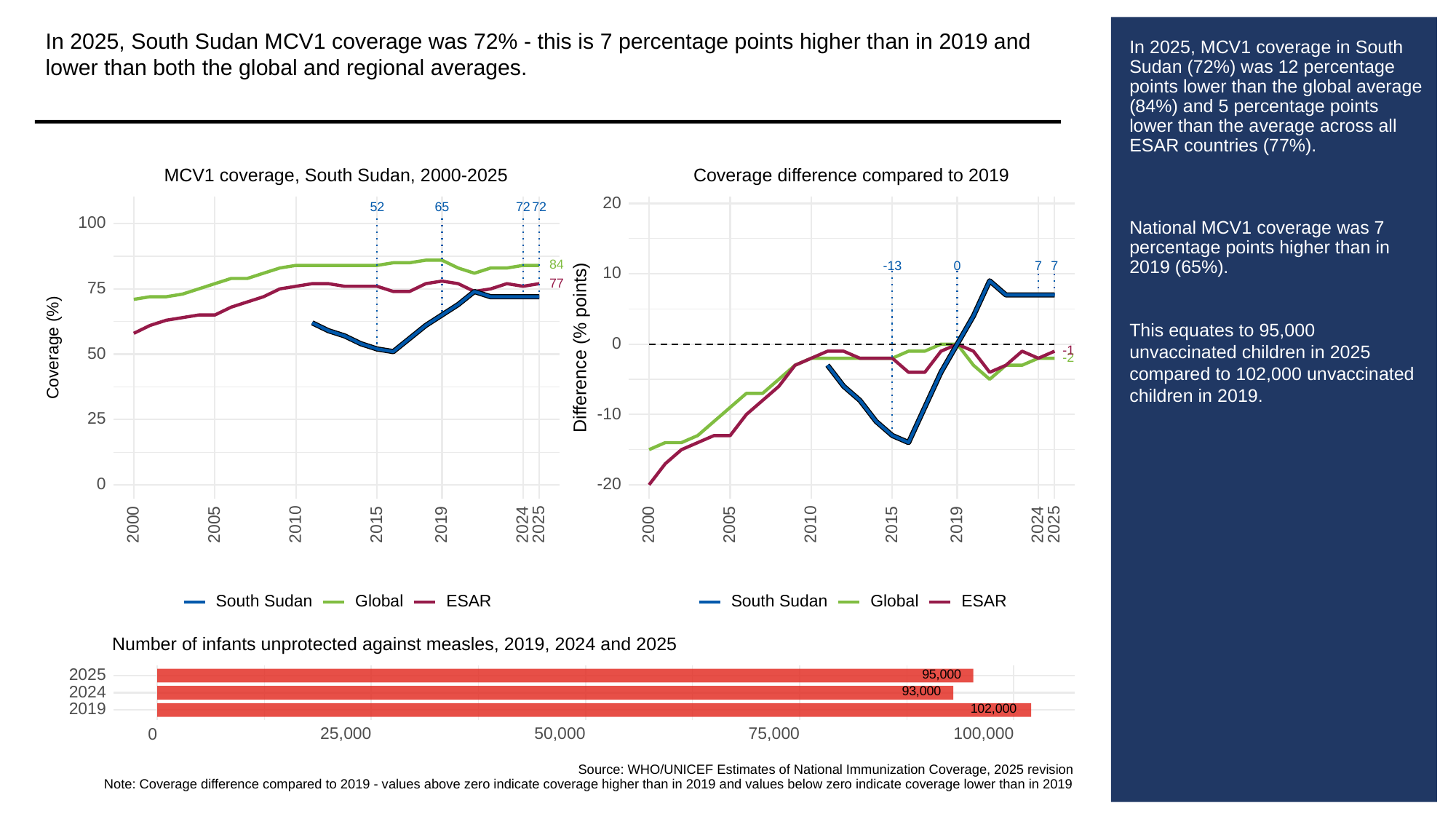

In 2025, South Sudan MCV1 coverage was 72% - this is 7 percentage points higher than in 2019 and lower than both the global and regional averages.
# In 2025, MCV1 coverage in South Sudan (72%) was 12 percentage points lower than the global average (84%) and 5 percentage points lower than the average across all ESAR countries (77%).

National MCV1 coverage was 7 percentage points higher than in 2019 (65%).

This equates to 95,000 unvaccinated children in 2025 compared to 102,000 unvaccinated children in 2019.

MCV1 coverage, South Sudan, 2000-2025
Coverage difference compared to 2019

20
52
65
72
72

100

84
-13
0
7
7
10

77

75

0
Difference (% points)
Coverage (%)

-1
50
-2

-10
25

0
-20

2000
2005
2010
2015
2019
2024
2025
2000
2005
2010
2015
2019
2024
2025
South Sudan
Global
ESAR
South Sudan
Global
ESAR

Number of infants unprotected against measles, 2019, 2024 and 2025

95,000
2025

93,000
2024

102,000
2019

25,000
50,000
75,000
100,000
0
Source: WHO/UNICEF Estimates of National Immunization Coverage, 2025 revision
Note: Coverage difference compared to 2019 - values above zero indicate coverage higher than in 2019 and values below zero indicate coverage lower than in 2019